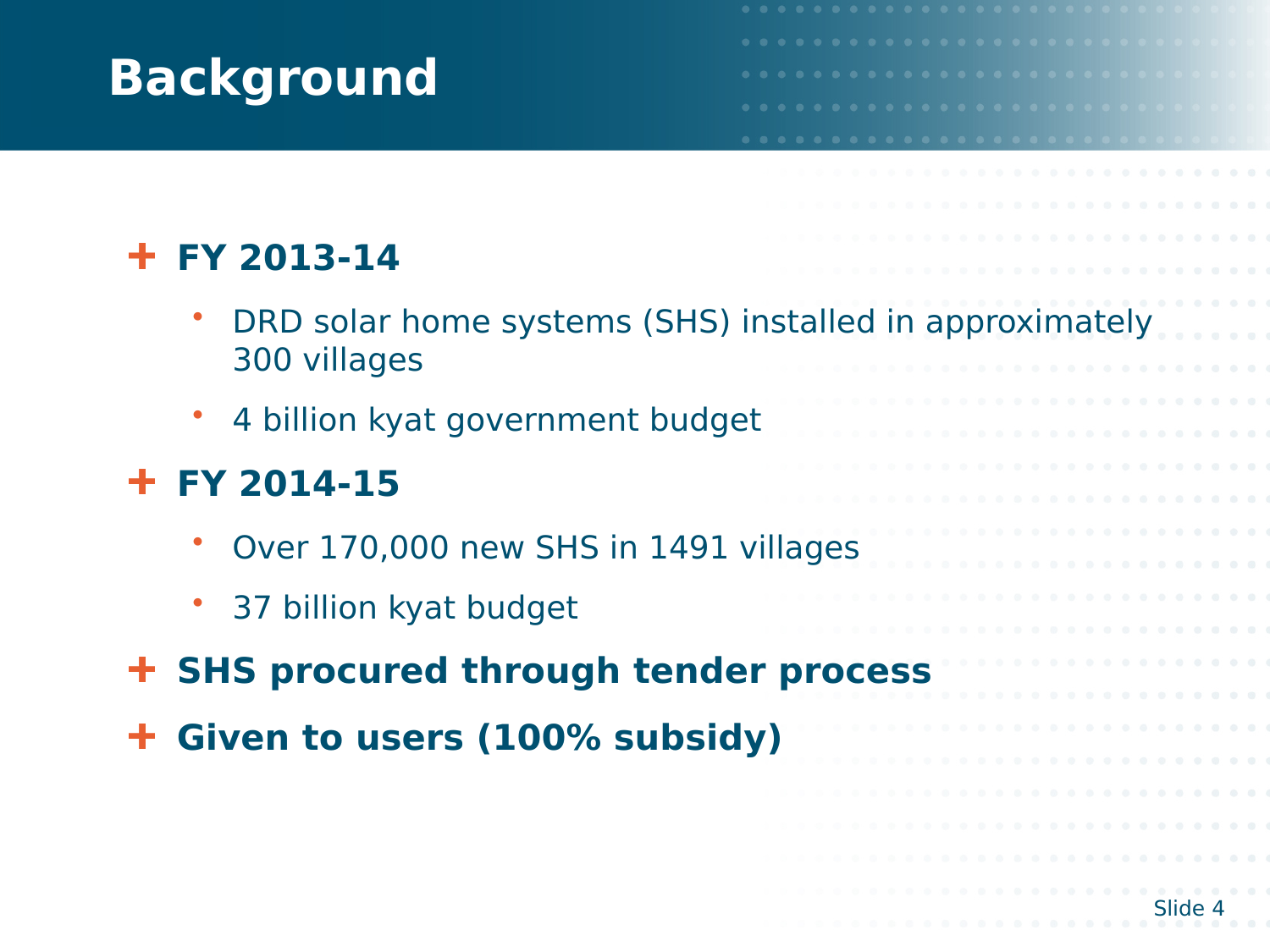

# Background
FY 2013-14
DRD solar home systems (SHS) installed in approximately 300 villages
4 billion kyat government budget
FY 2014-15
Over 170,000 new SHS in 1491 villages
37 billion kyat budget
SHS procured through tender process
Given to users (100% subsidy)

4